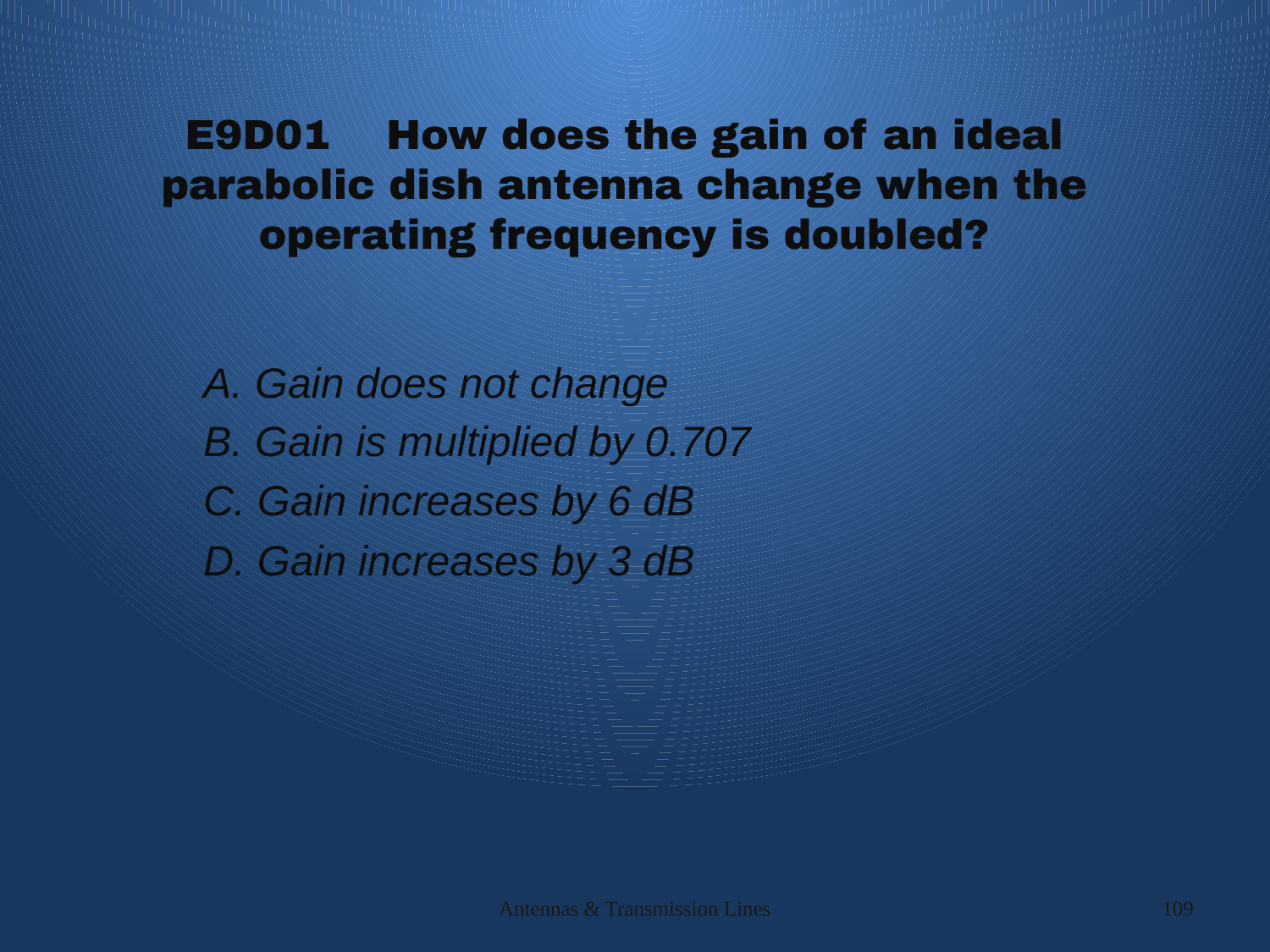

# E9D01    How does the gain of an ideal parabolic dish antenna change when the operating frequency is doubled?
A. Gain does not change
B. Gain is multiplied by 0.707
C. Gain increases by 6 dB
D. Gain increases by 3 dB
Antennas & Transmission Lines
109